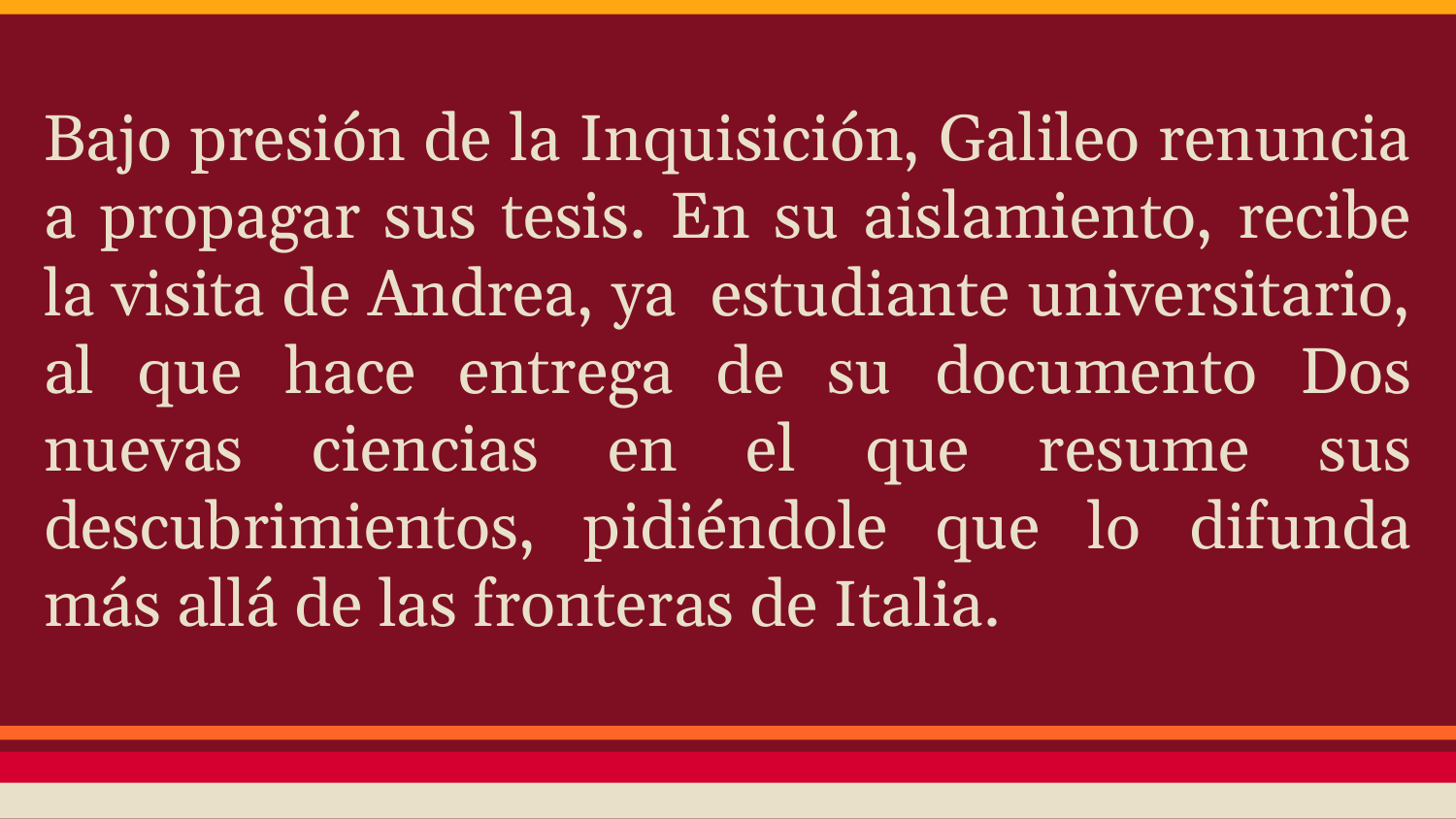

Bajo presión de la Inquisición, Galileo renuncia a propagar sus tesis. En su aislamiento, recibe la visita de Andrea, ya  estudiante universitario, al que hace entrega de su documento Dos nuevas ciencias en el que resume sus descubrimientos, pidiéndole que lo difunda más allá de las fronteras de Italia.